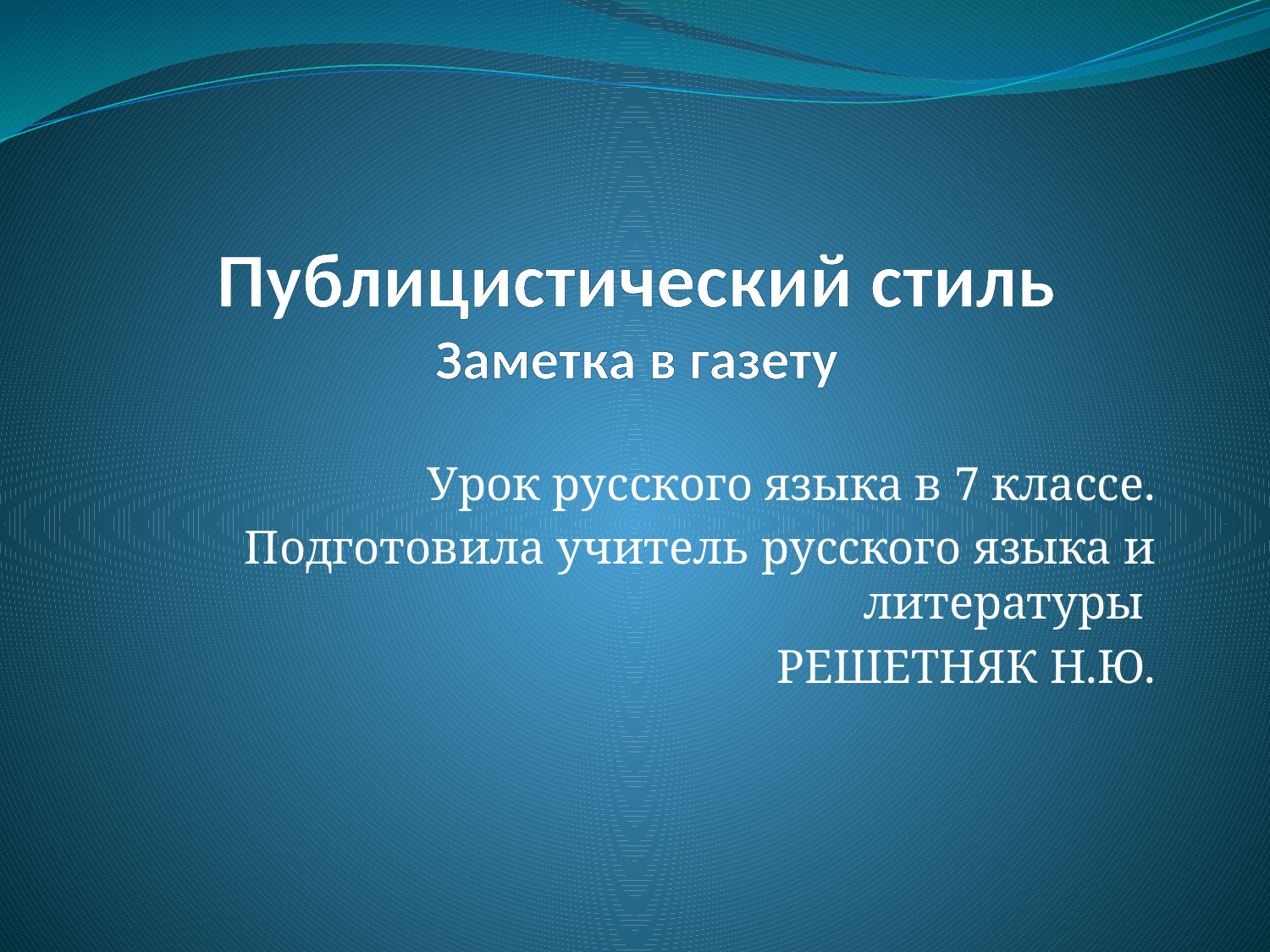

# Публицистический стиль Заметка в газету
Урок русского языка в 7 классе.
Подготовила учитель русского языка и литературы
РЕШЕТНЯК Н.Ю.